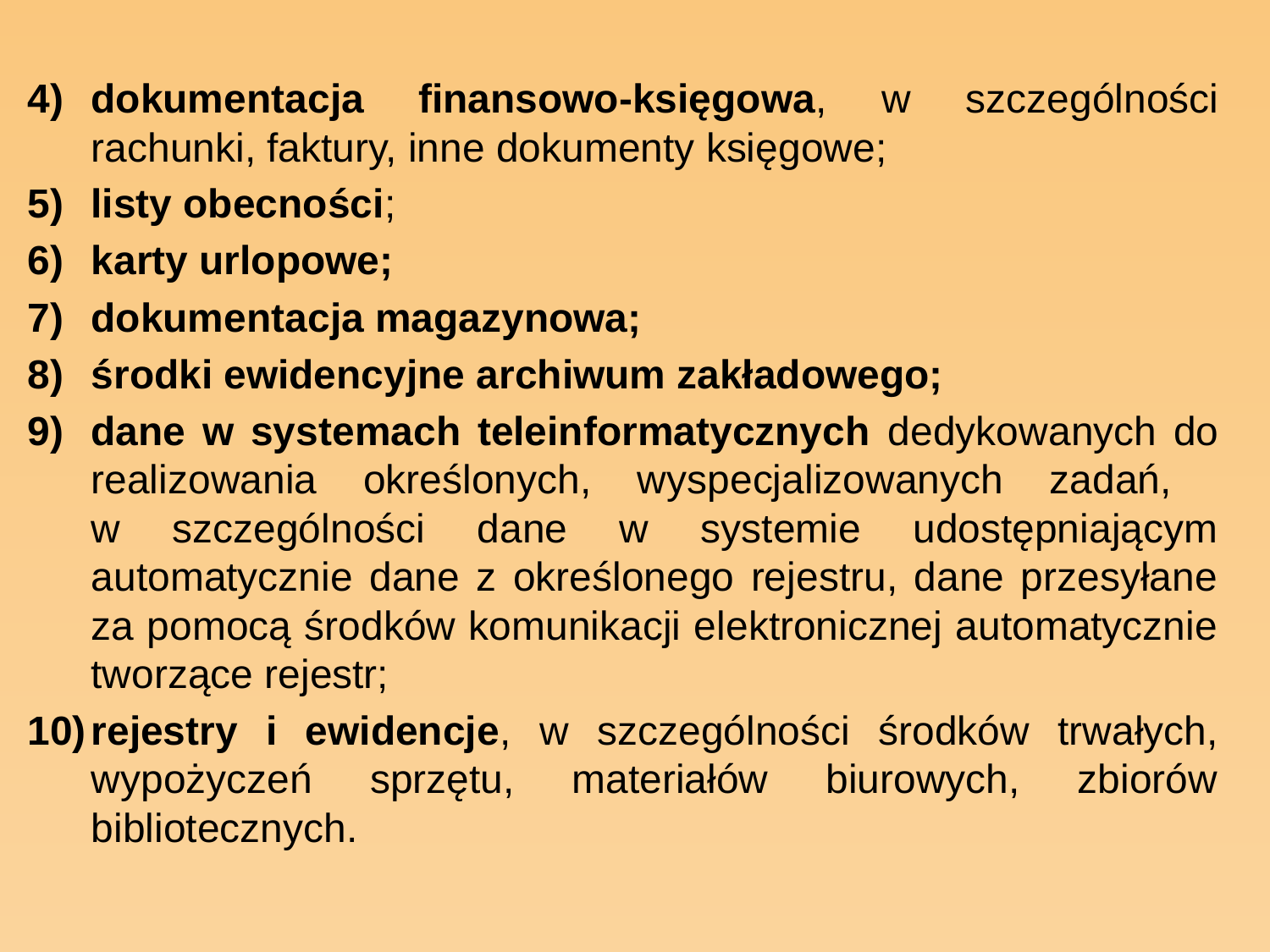

dokumentacja finansowo-księgowa, w szczególności rachunki, faktury, inne dokumenty księgowe;
listy obecności;
karty urlopowe;
dokumentacja magazynowa;
środki ewidencyjne archiwum zakładowego;
dane w systemach teleinformatycznych dedykowanych do realizowania określonych, wyspecjalizowanych zadań,
w szczególności dane w systemie udostępniającym automatycznie dane z określonego rejestru, dane przesyłane za pomocą środków komunikacji elektronicznej automatycznie tworzące rejestr;
rejestry i ewidencje, w szczególności środków trwałych, wypożyczeń sprzętu, materiałów biurowych, zbiorów bibliotecznych.